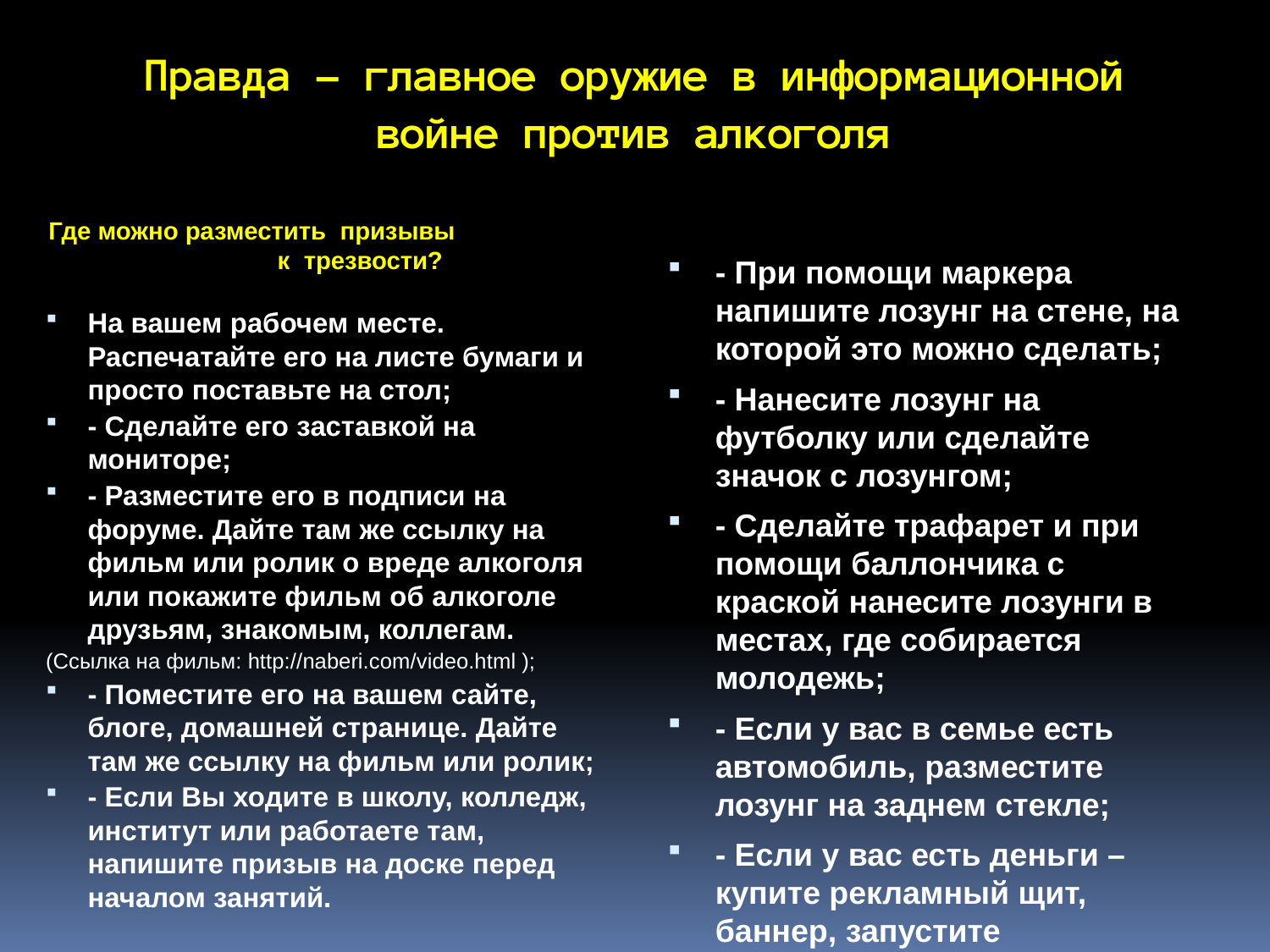

# Правда – главное оружие в информационной войне против алкоголя

Где можно разместить  призывы                          к  трезвости?

На вашем рабочем месте. Распечатайте его на листе бумаги и просто поставьте на стол;
- Сделайте его заставкой на мониторе;
- Разместите его в подписи на форуме. Дайте там же ссылку на фильм или ролик о вреде алкоголя или покажите фильм об алкоголе друзьям, знакомым, коллегам.
(Ссылка на фильм: http://naberi.com/video.html );
- Поместите его на вашем сайте, блоге, домашней странице. Дайте там же ссылку на фильм или ролик;
- Если Вы ходите в школу, колледж, институт или работаете там, напишите призыв на доске перед началом занятий.

- При помощи маркера напишите лозунг на стене, на которой это можно сделать;
- Нанесите лозунг на футболку или сделайте значок с лозунгом;
- Сделайте трафарет и при помощи баллончика с краской нанесите лозунги в местах, где собирается молодежь;
- Если у вас в семье есть автомобиль, разместите лозунг на заднем стекле;
- Если у вас есть деньги – купите рекламный щит, баннер, запустите антиалкогольную рекламную кампанию